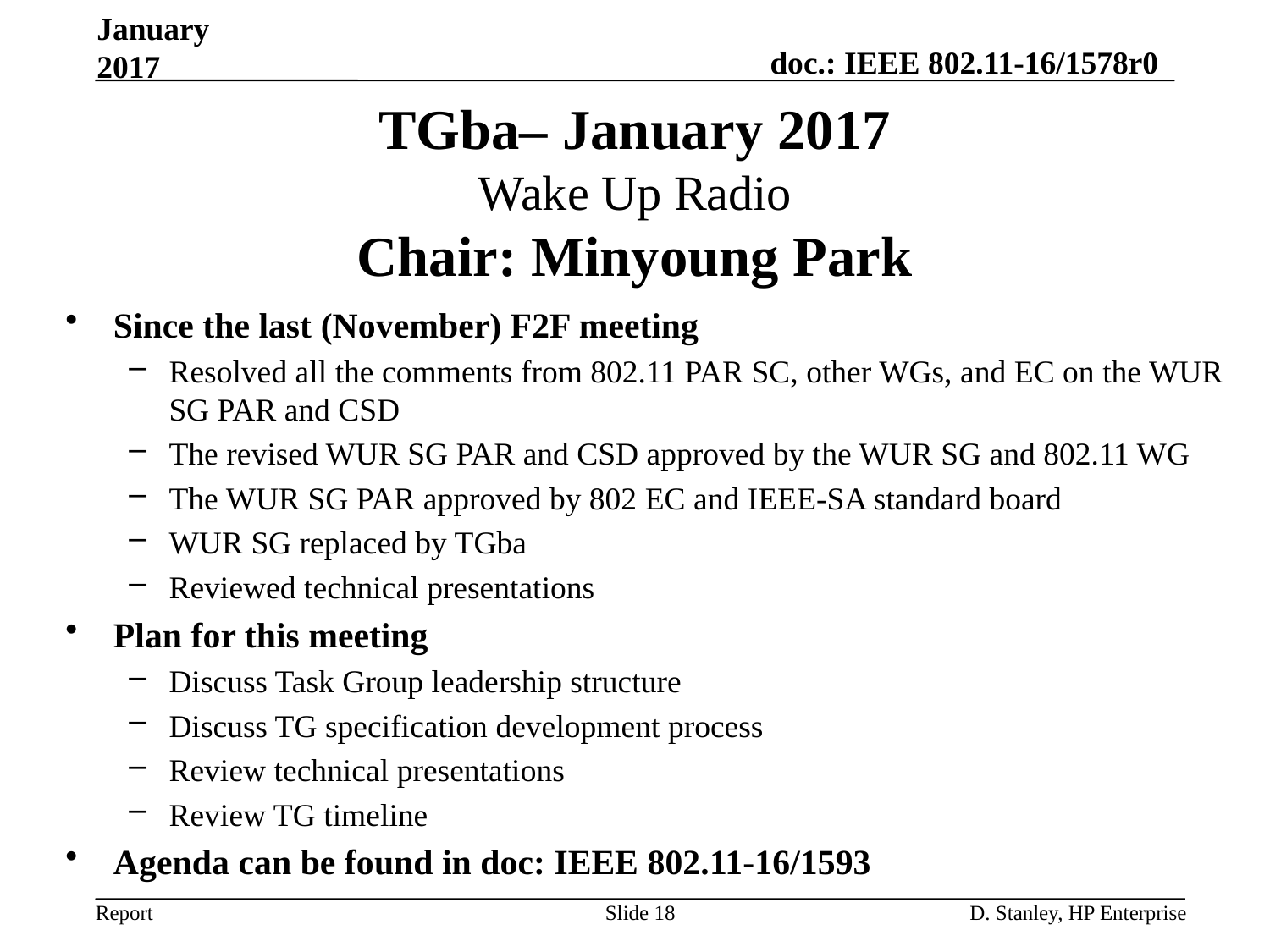

January 2017
# TGba– January 2017 Wake Up Radio Chair: Minyoung Park
Since the last (November) F2F meeting
Resolved all the comments from 802.11 PAR SC, other WGs, and EC on the WUR SG PAR and CSD
The revised WUR SG PAR and CSD approved by the WUR SG and 802.11 WG
The WUR SG PAR approved by 802 EC and IEEE-SA standard board
WUR SG replaced by TGba
Reviewed technical presentations
Plan for this meeting
Discuss Task Group leadership structure
Discuss TG specification development process
Review technical presentations
Review TG timeline
Agenda can be found in doc: IEEE 802.11-16/1593

Slide 18
D. Stanley, HP Enterprise